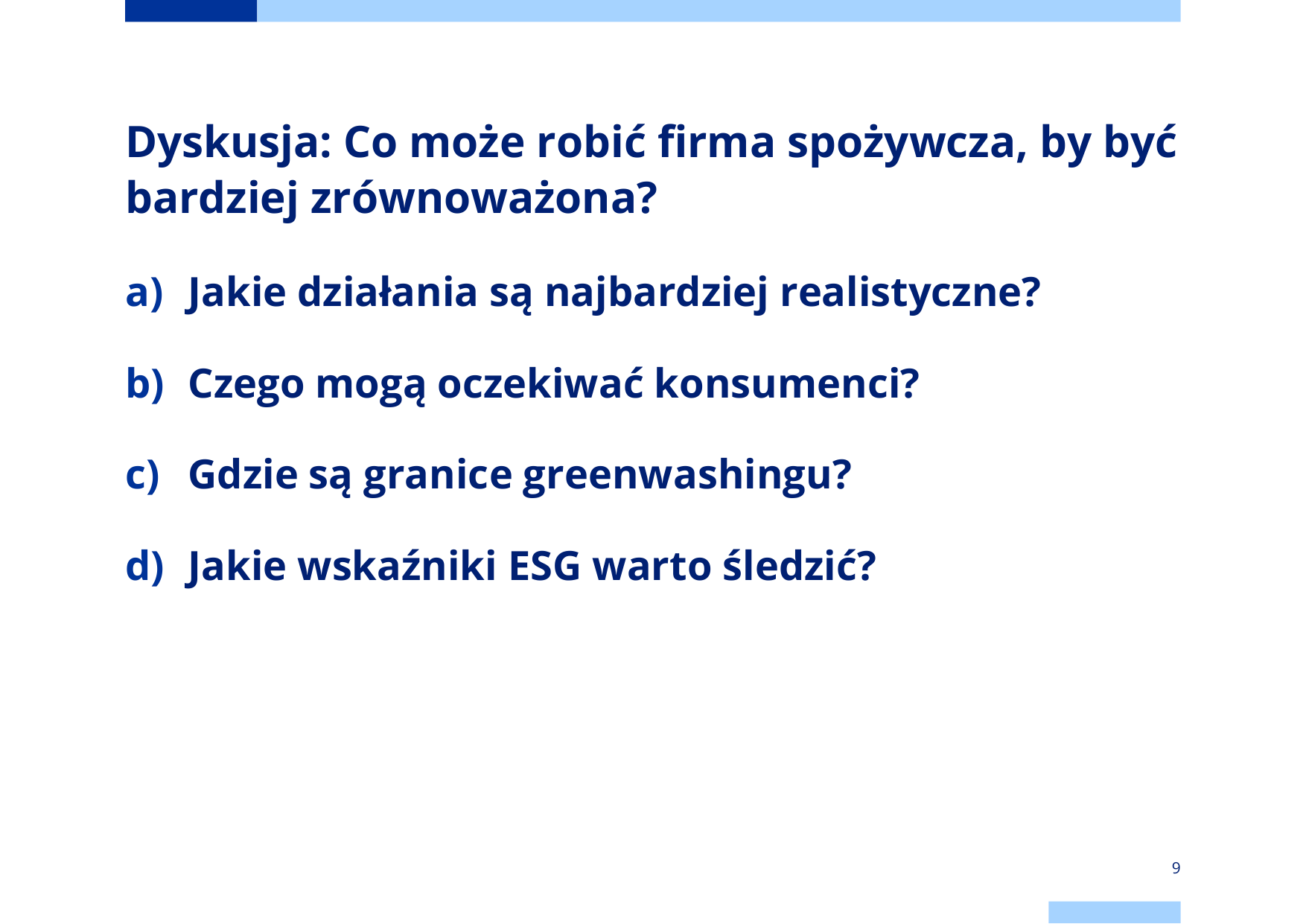

# Dyskusja: Co może robić firma spożywcza, by być bardziej zrównoważona?
Jakie działania są najbardziej realistyczne?
Czego mogą oczekiwać konsumenci?
Gdzie są granice greenwashingu?
Jakie wskaźniki ESG warto śledzić?
9